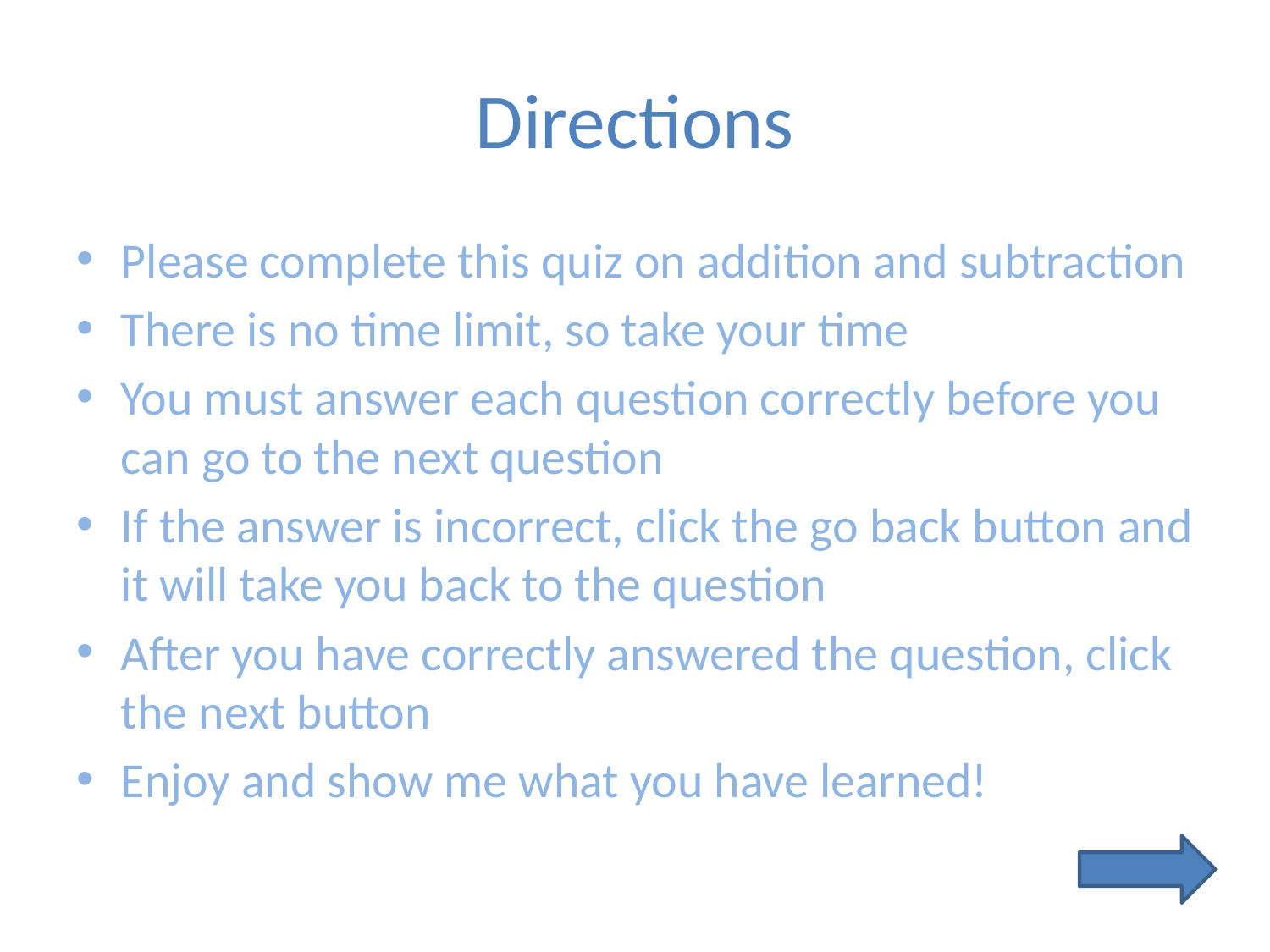

# Directions
Please complete this quiz on addition and subtraction
There is no time limit, so take your time
You must answer each question correctly before you can go to the next question
If the answer is incorrect, click the go back button and it will take you back to the question
After you have correctly answered the question, click the next button
Enjoy and show me what you have learned!